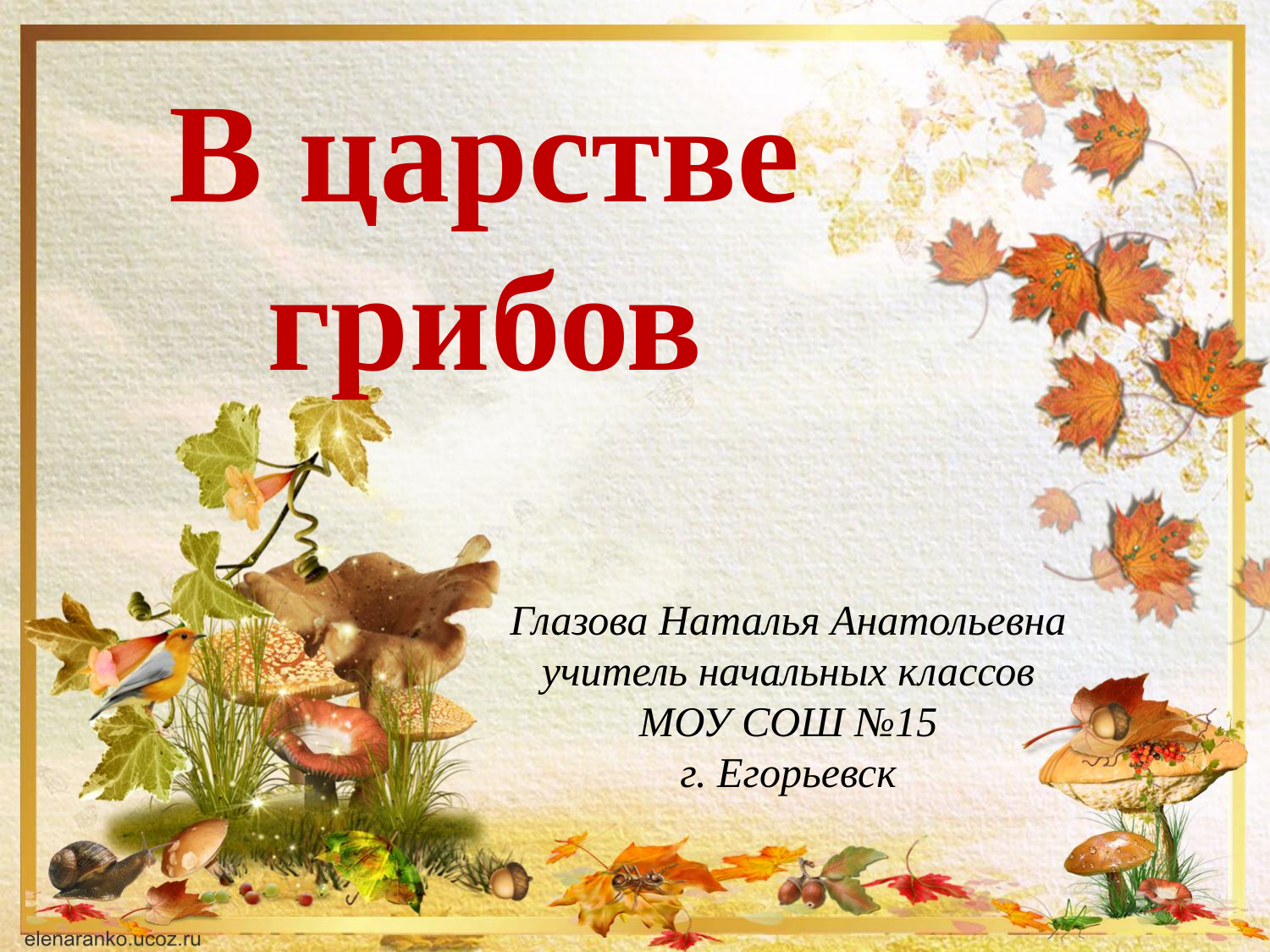

В царстве грибов
Глазова Наталья Анатольевна
учитель начальных классов
МОУ СОШ №15
г. Егорьевск